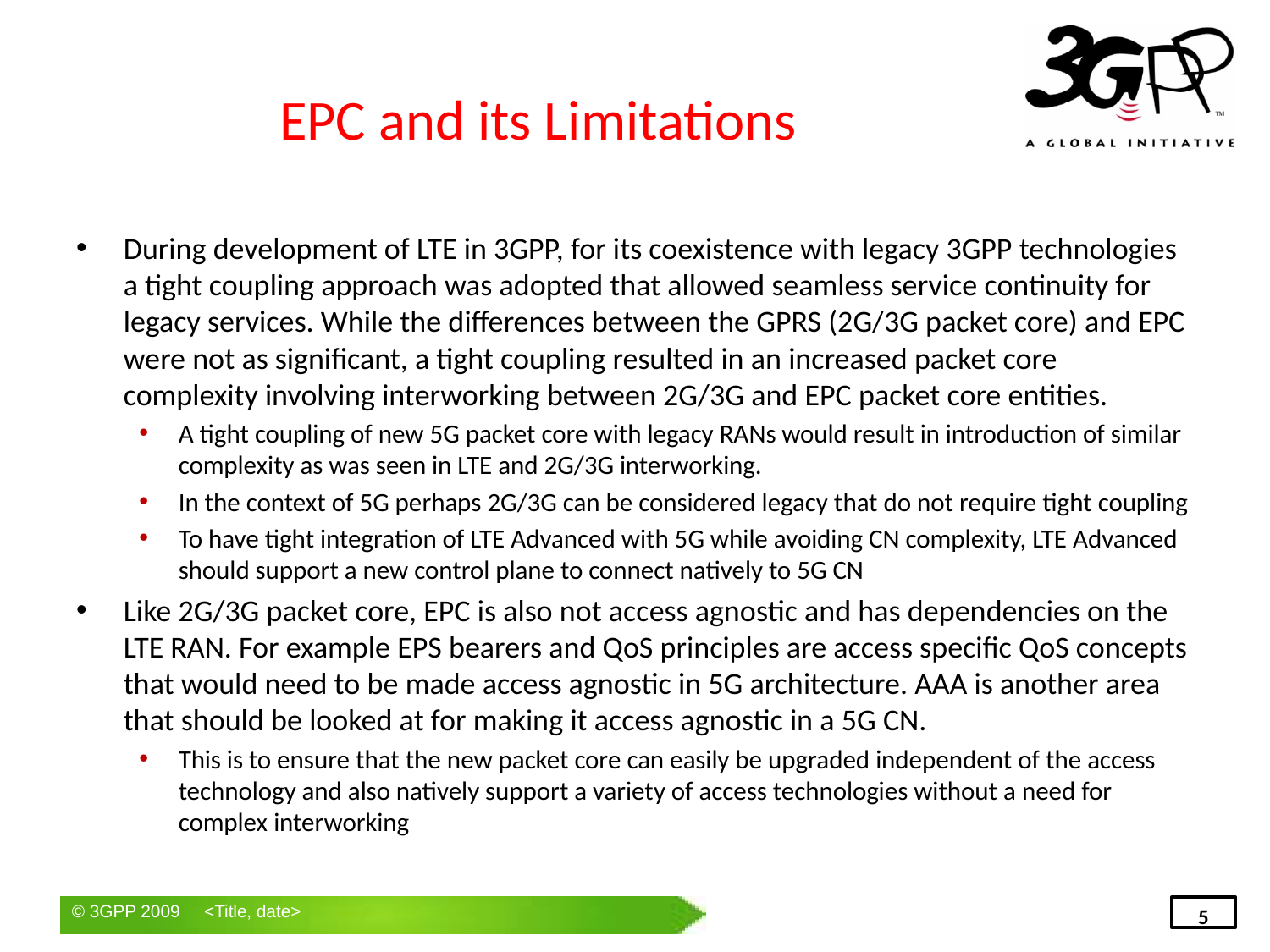

# EPC and its Limitations
During development of LTE in 3GPP, for its coexistence with legacy 3GPP technologies a tight coupling approach was adopted that allowed seamless service continuity for legacy services. While the differences between the GPRS (2G/3G packet core) and EPC were not as significant, a tight coupling resulted in an increased packet core complexity involving interworking between 2G/3G and EPC packet core entities.
A tight coupling of new 5G packet core with legacy RANs would result in introduction of similar complexity as was seen in LTE and 2G/3G interworking.
In the context of 5G perhaps 2G/3G can be considered legacy that do not require tight coupling
To have tight integration of LTE Advanced with 5G while avoiding CN complexity, LTE Advanced should support a new control plane to connect natively to 5G CN
Like 2G/3G packet core, EPC is also not access agnostic and has dependencies on the LTE RAN. For example EPS bearers and QoS principles are access specific QoS concepts that would need to be made access agnostic in 5G architecture. AAA is another area that should be looked at for making it access agnostic in a 5G CN.
This is to ensure that the new packet core can easily be upgraded independent of the access technology and also natively support a variety of access technologies without a need for complex interworking